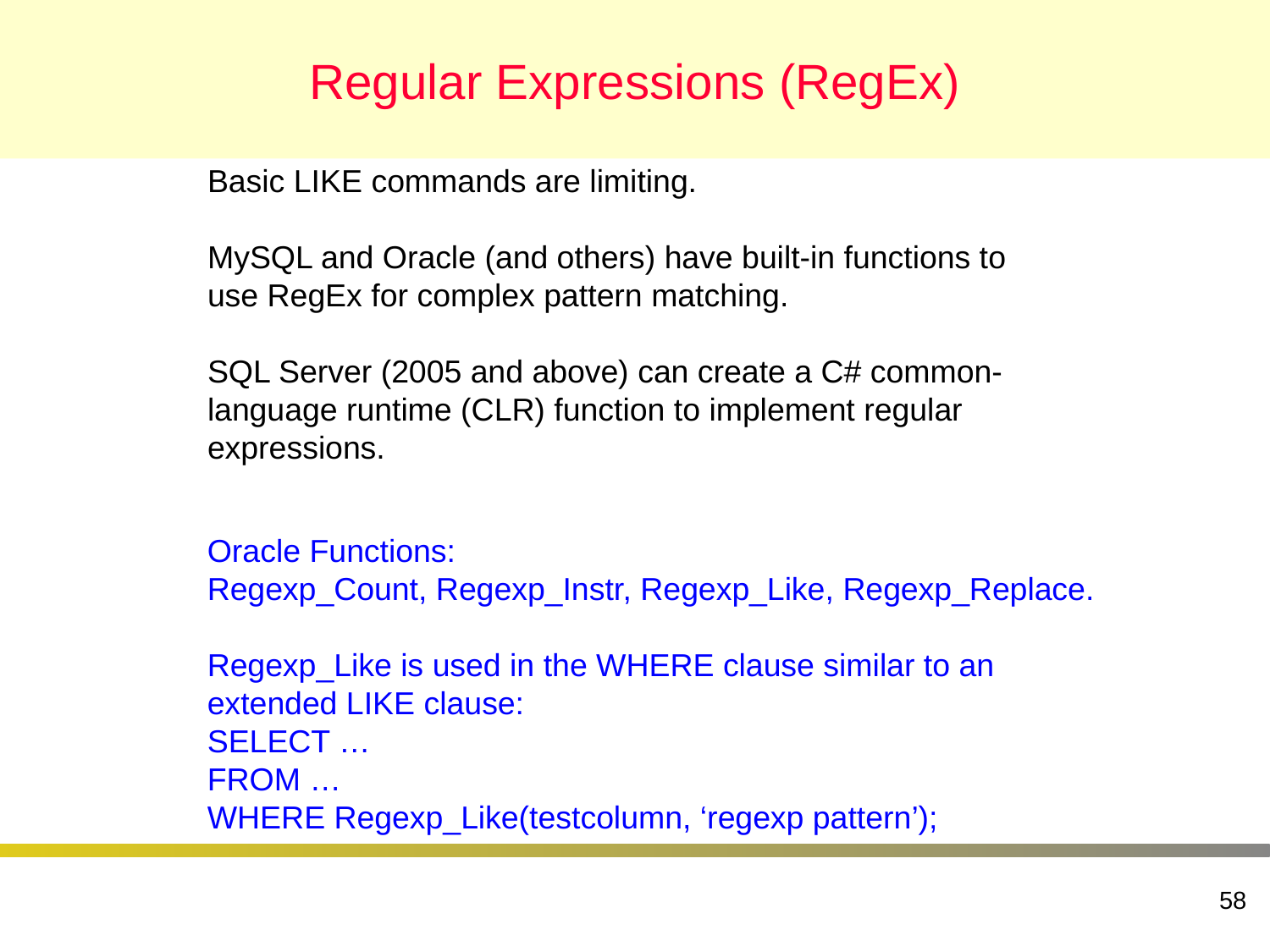

# Regular Expressions (RegEx)
Basic LIKE commands are limiting.

MySQL and Oracle (and others) have built-in functions to use RegEx for complex pattern matching.

SQL Server (2005 and above) can create a C# common-language runtime (CLR) function to implement regular expressions.
Oracle Functions:
Regexp_Count, Regexp_Instr, Regexp_Like, Regexp_Replace.

Regexp_Like is used in the WHERE clause similar to an extended LIKE clause:
SELECT …
FROM …
WHERE Regexp_Like(testcolumn, ‘regexp pattern’);
58